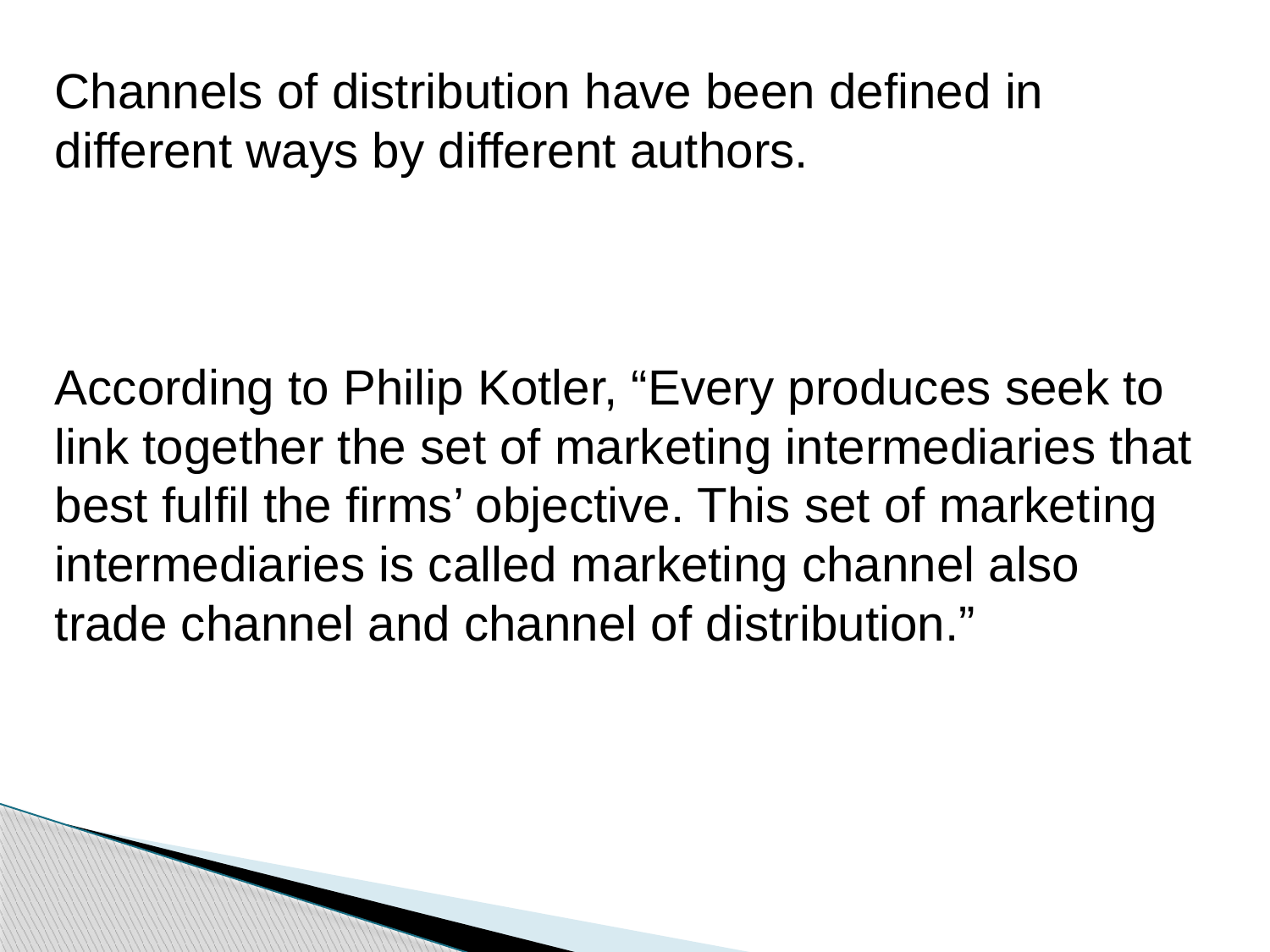

Channels of distribution have been defined in different ways by different authors.

According to Philip Kotler, “Every produces seek to link together the set of marketing intermediaries that best fulfil the firms’ objective. This set of market­ing intermediaries is called marketing channel also trade channel and channel of distribution.”